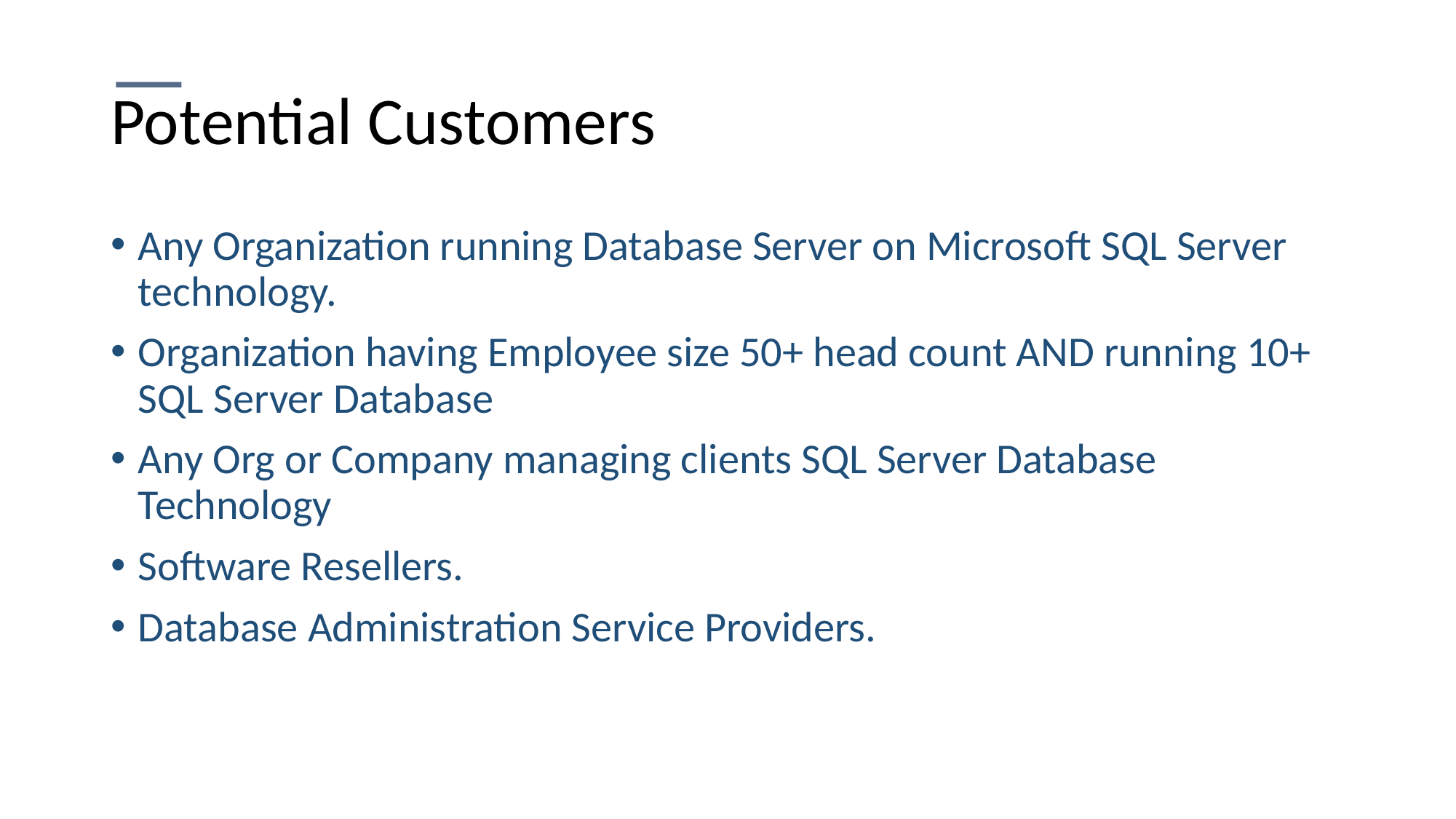

# Potential Customers

Any Organization running Database Server on Microsoft SQL Server technology.
Organization having Employee size 50+ head count AND running 10+ SQL Server Database
Any Org or Company managing clients SQL Server Database Technology
Software Resellers.
Database Administration Service Providers.